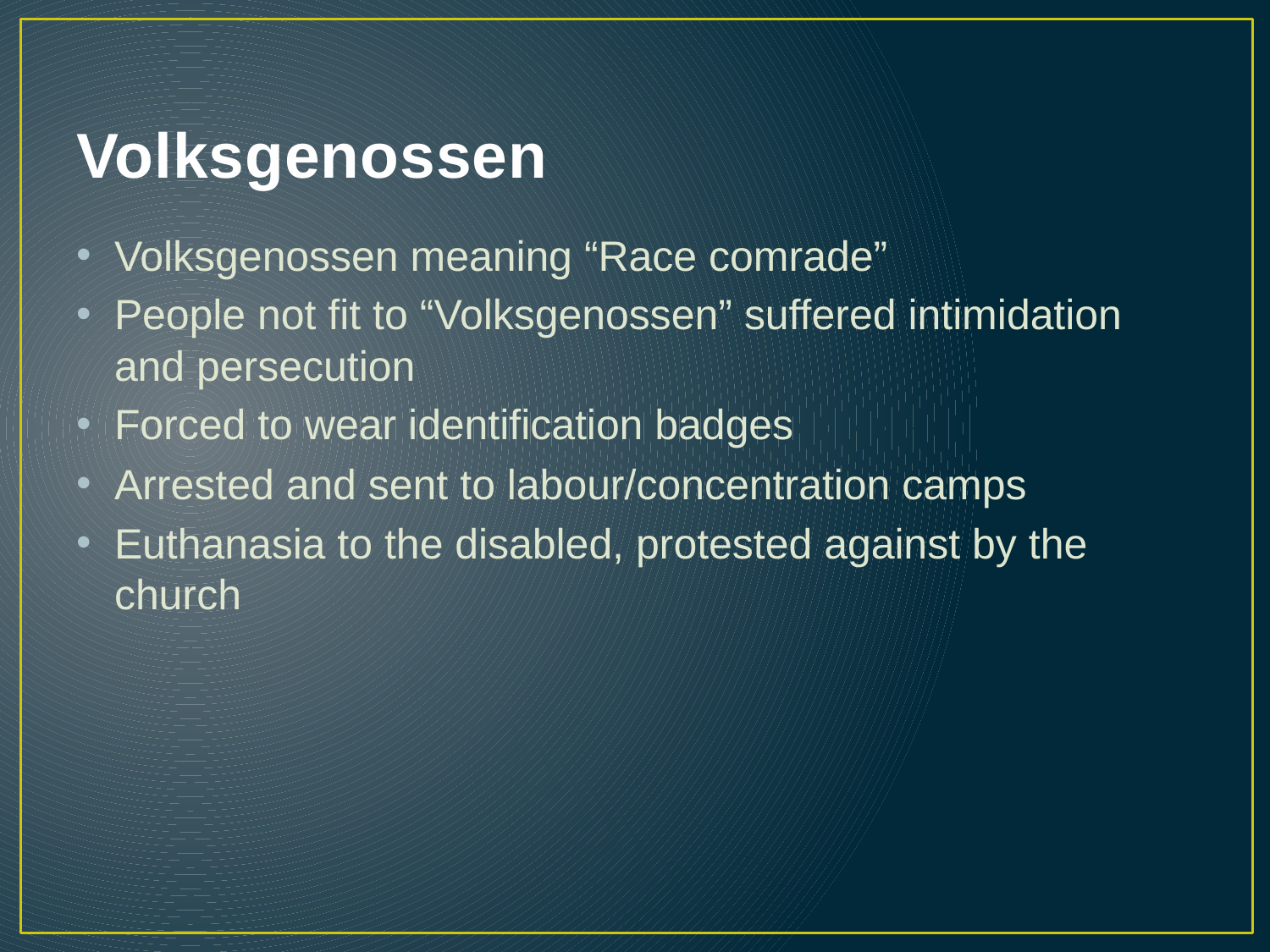

# Volksgenossen
Volksgenossen meaning “Race comrade”
People not fit to “Volksgenossen” suffered intimidation and persecution
Forced to wear identification badges
Arrested and sent to labour/concentration camps
Euthanasia to the disabled, protested against by the church